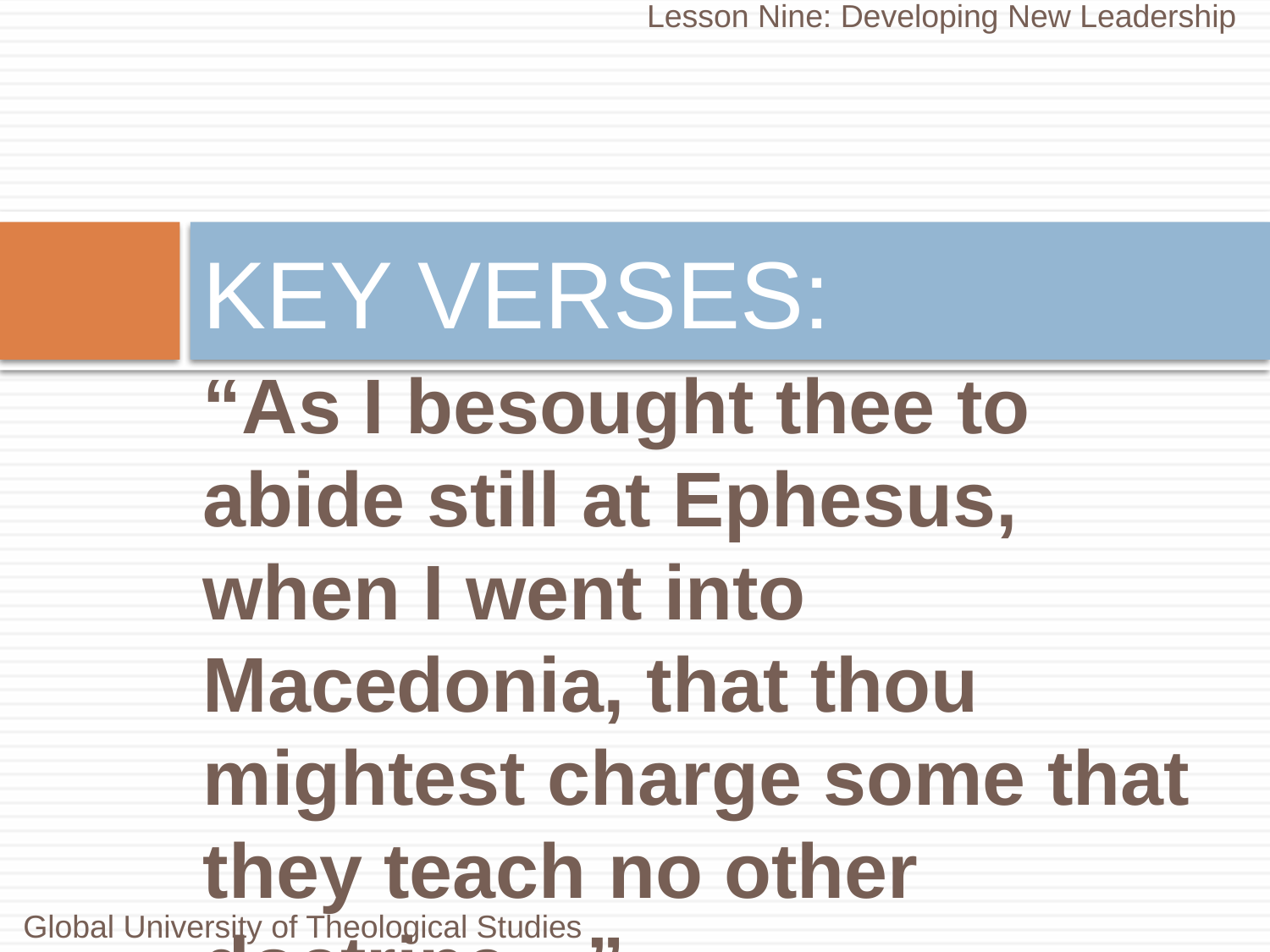

Lesson Nine: Developing New Leadership
# KEY VERSES:
“As I besought thee to abide still at Ephesus, when I went into Macedonia, that thou mightest charge some that they teach no other doctrine…”
(1 Timothy 1:3)
Global University of Theological Studies